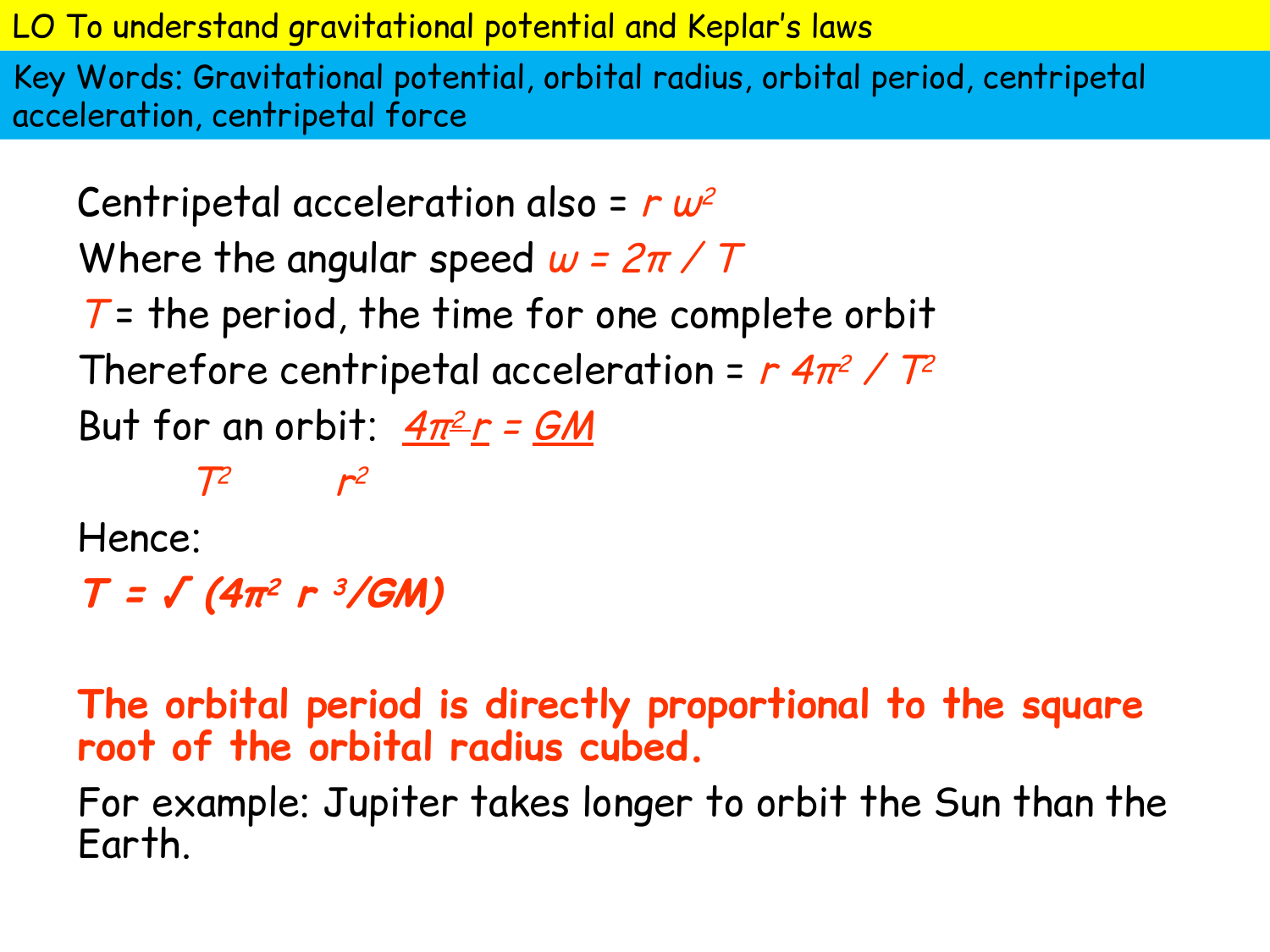

Centripetal acceleration also = r ω2
Where the angular speed ω = 2π / T
T = the period, the time for one complete orbit
Therefore centripetal acceleration = r 4π2 / T2
But for an orbit:  4π2 r = GM
			 T2         r2
Hence:
T = √ (4π2 r 3/GM)

The orbital period is directly proportional to the square root of the orbital radius cubed.
For example: Jupiter takes longer to orbit the Sun than the Earth.